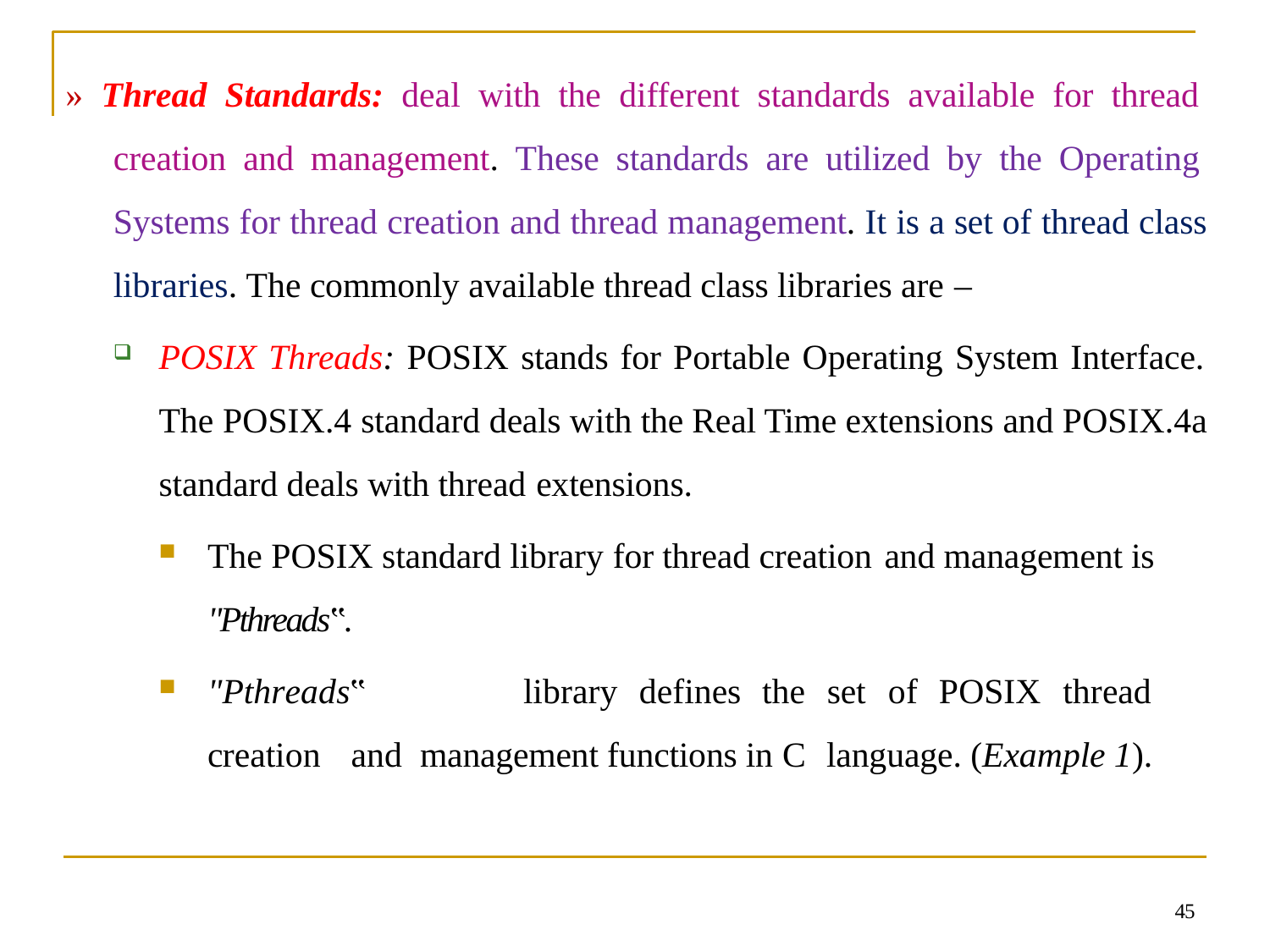

» Thread Standards: deal with the different standards available for thread  creation and management. These standards are utilized by the Operating  Systems for thread creation and thread management. It is a set of thread class  libraries. The commonly available thread class libraries are –
POSIX Threads: POSIX stands for Portable Operating System Interface.  The POSIX.4 standard deals with the Real Time extensions and POSIX.4a  standard deals with thread extensions.
The POSIX standard library for thread creation and management is
"Pthreads‟.
"Pthreads‟	library	defines	the	set	of	POSIX	thread	creation	and  management functions in  C                                   language. (Example 1).
45